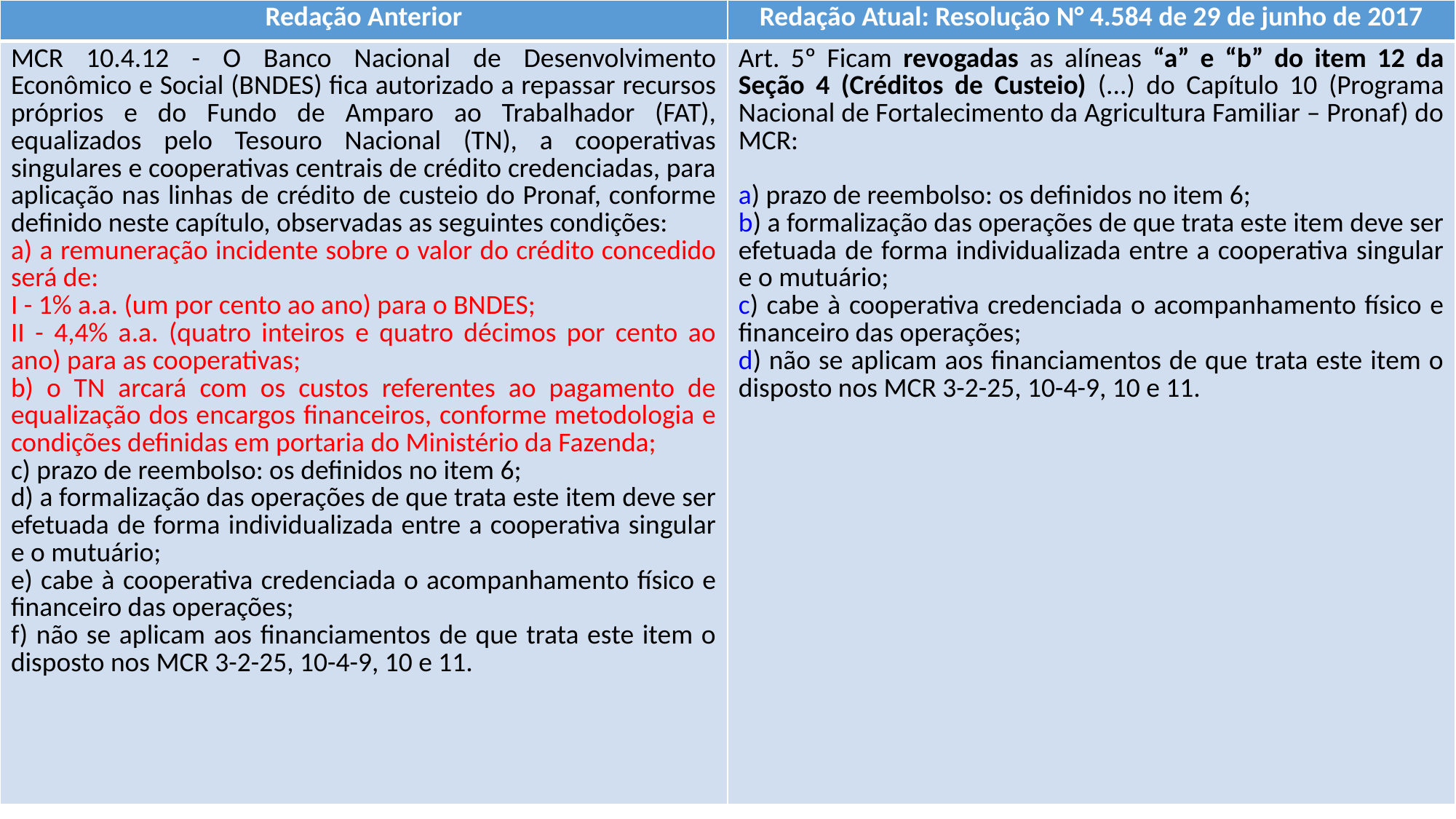

| Redação Anterior | Redação Atual: Resolução N° 4.584 de 29 de junho de 2017 |
| --- | --- |
| MCR 10.4.12 - O Banco Nacional de Desenvolvimento Econômico e Social (BNDES) fica autorizado a repassar recursos próprios e do Fundo de Amparo ao Trabalhador (FAT), equalizados pelo Tesouro Nacional (TN), a cooperativas singulares e cooperativas centrais de crédito credenciadas, para aplicação nas linhas de crédito de custeio do Pronaf, conforme definido neste capítulo, observadas as seguintes condições: a) a remuneração incidente sobre o valor do crédito concedido será de: I - 1% a.a. (um por cento ao ano) para o BNDES; II - 4,4% a.a. (quatro inteiros e quatro décimos por cento ao ano) para as cooperativas; b) o TN arcará com os custos referentes ao pagamento de equalização dos encargos financeiros, conforme metodologia e condições definidas em portaria do Ministério da Fazenda; c) prazo de reembolso: os definidos no item 6; d) a formalização das operações de que trata este item deve ser efetuada de forma individualizada entre a cooperativa singular e o mutuário; e) cabe à cooperativa credenciada o acompanhamento físico e financeiro das operações; f) não se aplicam aos financiamentos de que trata este item o disposto nos MCR 3-2-25, 10-4-9, 10 e 11. | Art. 5º Ficam revogadas as alíneas “a” e “b” do item 12 da Seção 4 (Créditos de Custeio) (...) do Capítulo 10 (Programa Nacional de Fortalecimento da Agricultura Familiar – Pronaf) do MCR: a) prazo de reembolso: os definidos no item 6; b) a formalização das operações de que trata este item deve ser efetuada de forma individualizada entre a cooperativa singular e o mutuário; c) cabe à cooperativa credenciada o acompanhamento físico e financeiro das operações; d) não se aplicam aos financiamentos de que trata este item o disposto nos MCR 3-2-25, 10-4-9, 10 e 11. |